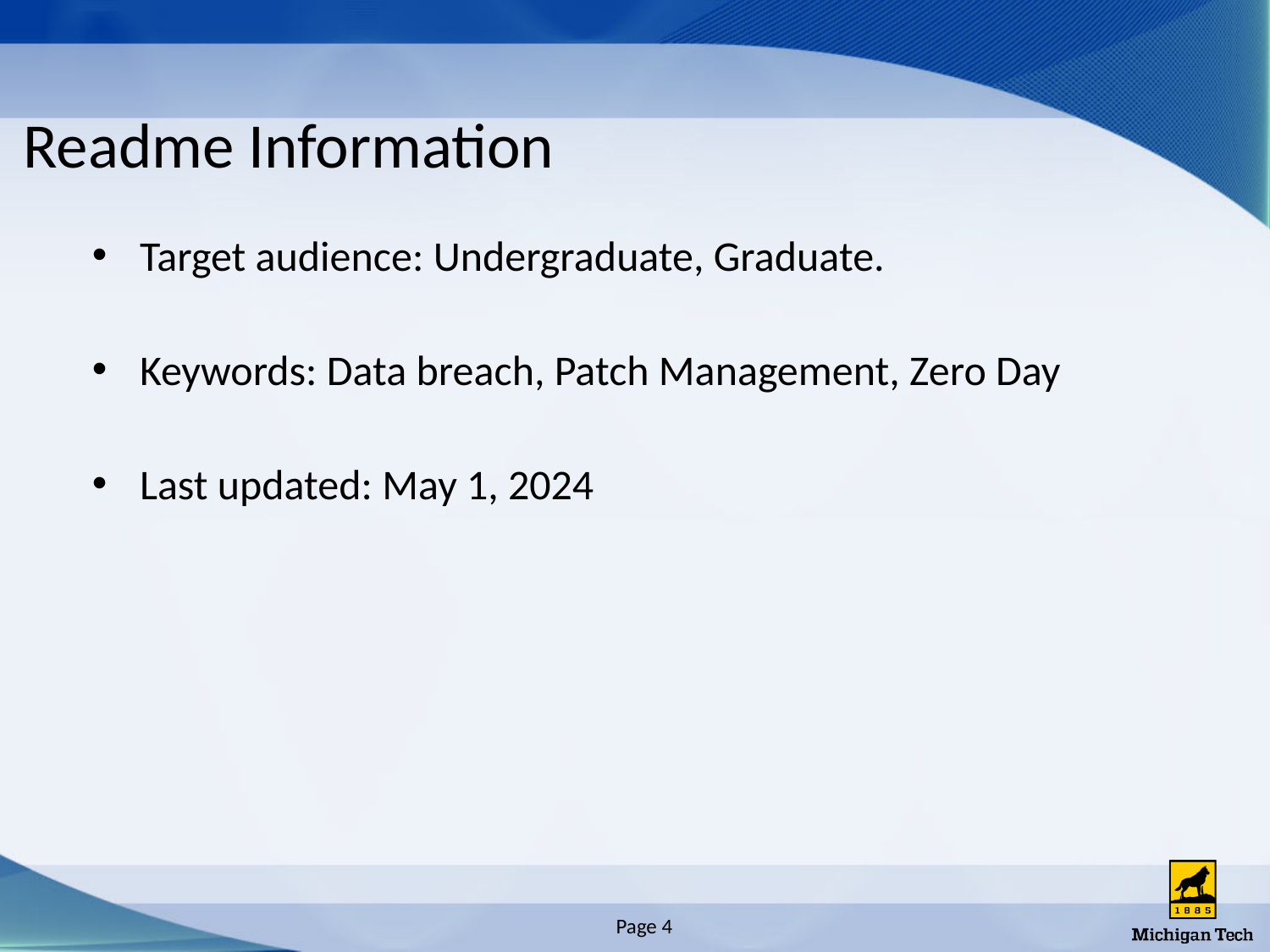

# Readme Information
Target audience: Undergraduate, Graduate.

Keywords: Data breach, Patch Management, Zero Day

Last updated: May 1, 2024